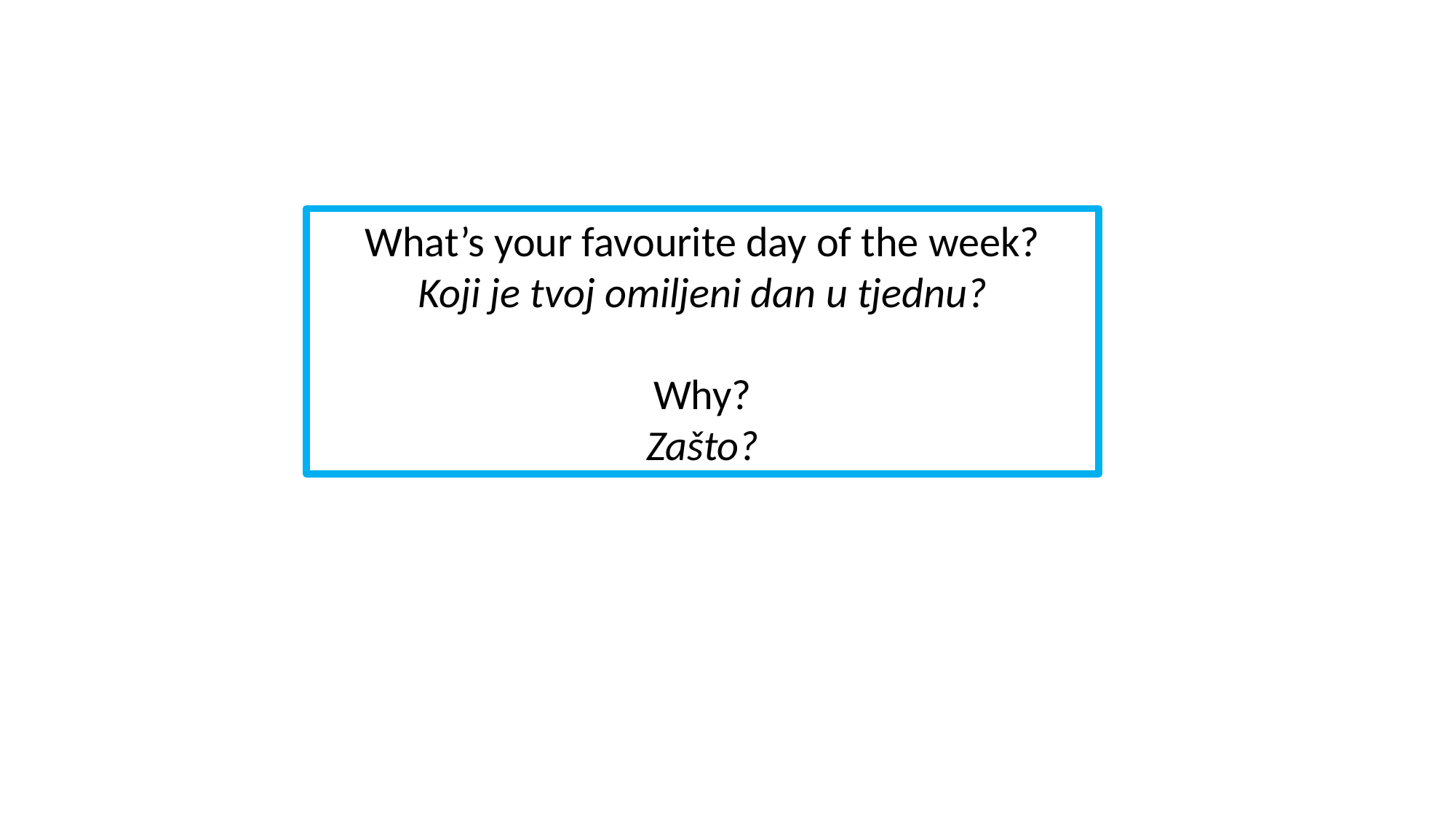

What’s your favourite day of the week?
Koji je tvoj omiljeni dan u tjednu?

Why?
Zašto?